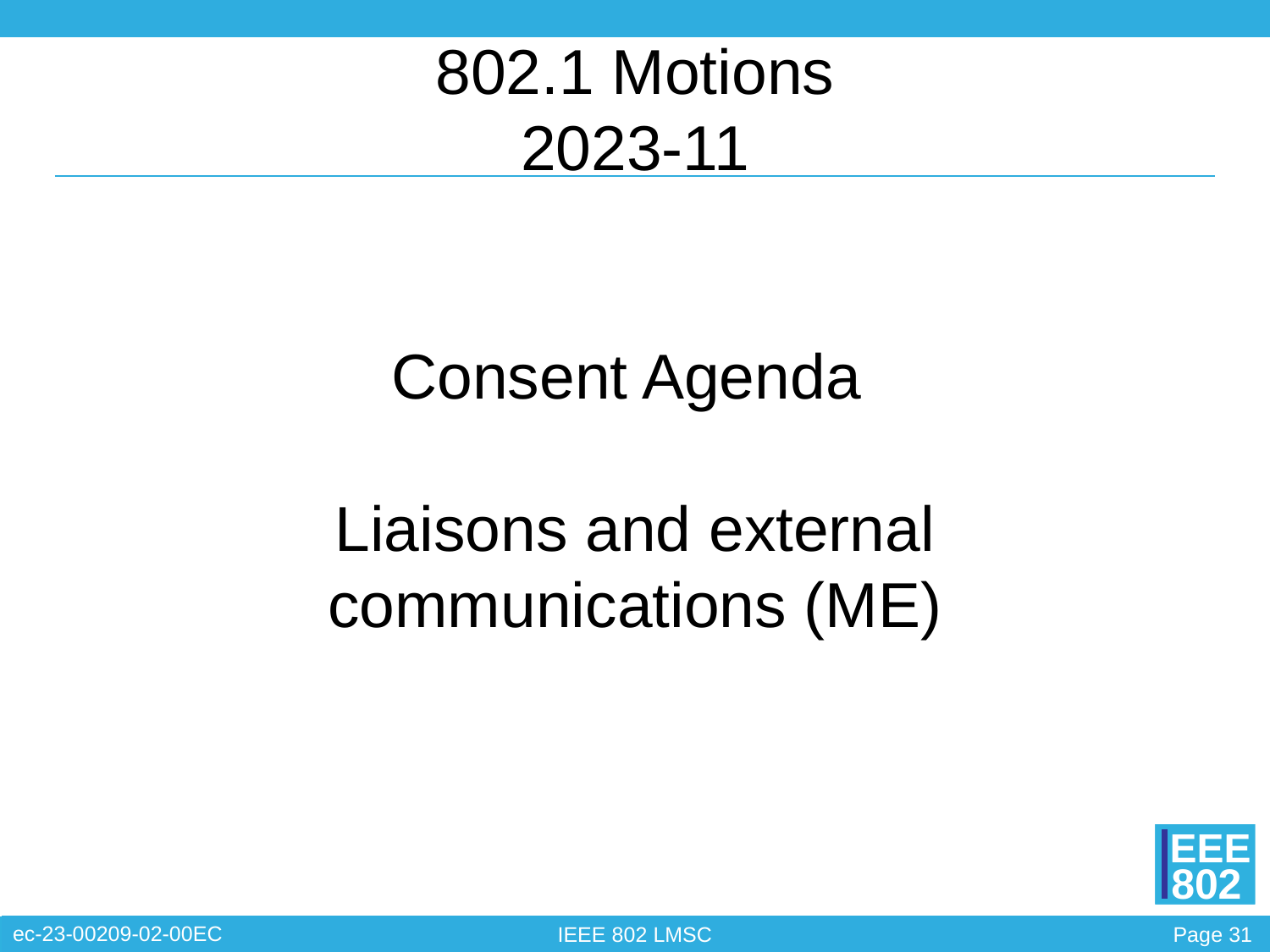

# 802.1 Motions 2023-11 Consent Agenda Liaisons and external communications (ME)